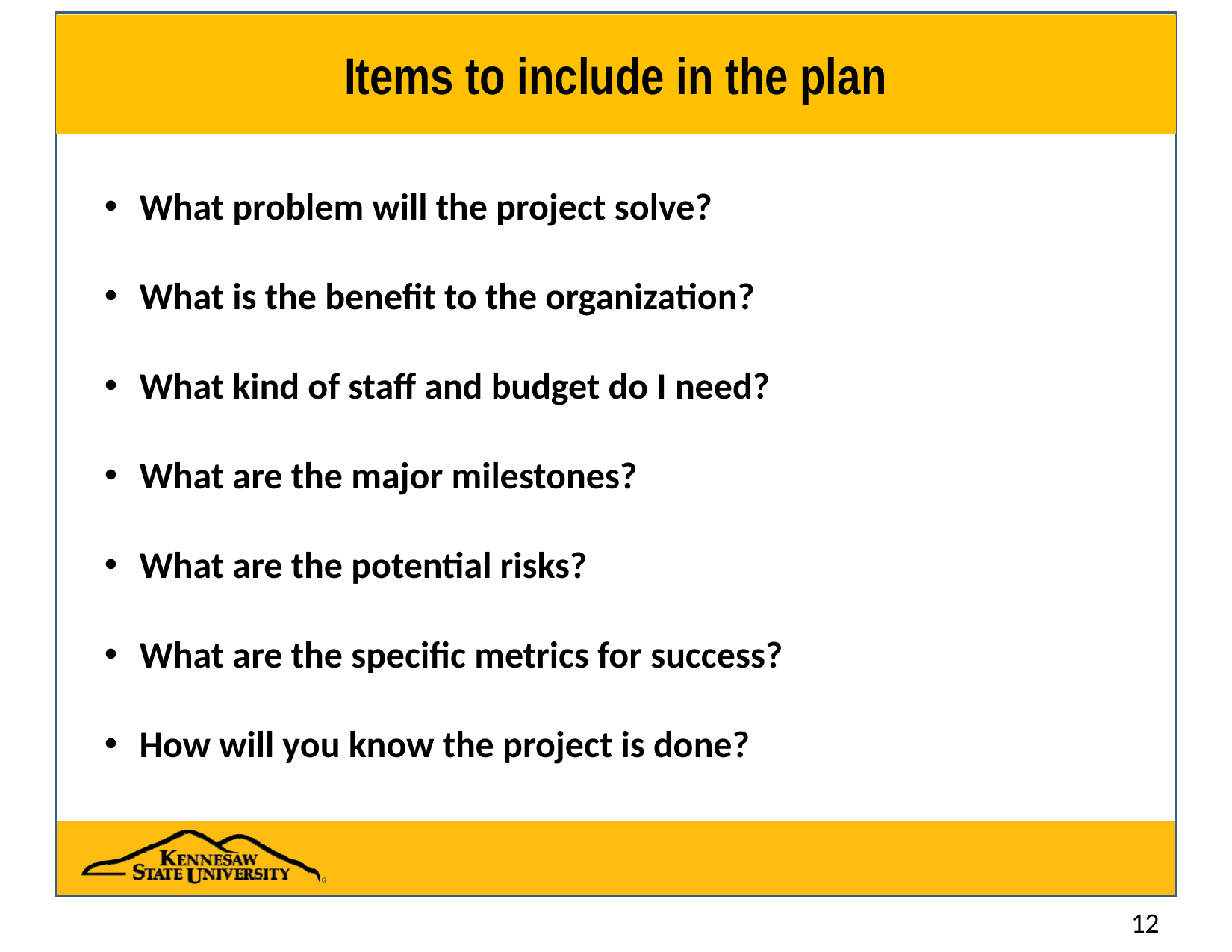

# Items to include in the plan
What problem will the project solve?

What is the benefit to the organization?

What kind of staff and budget do I need?

What are the major milestones?

What are the potential risks?

What are the specific metrics for success?

How will you know the project is done?